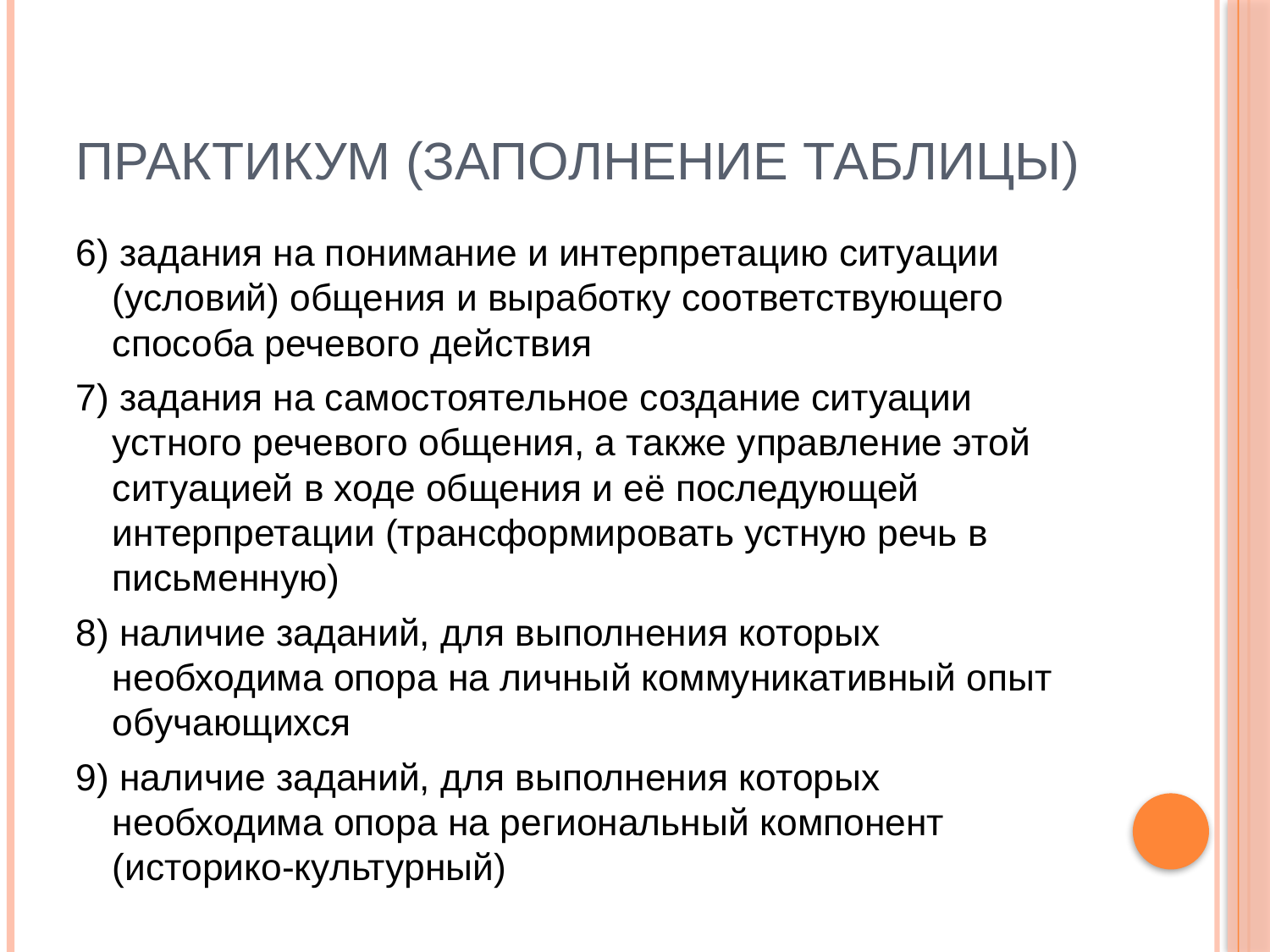

# Практикум (заполнение таблицы)
6) задания на понимание и интерпретацию ситуации (условий) общения и выработку соответствующего способа речевого действия
7) задания на самостоятельное создание ситуации устного речевого общения, а также управление этой ситуацией в ходе общения и её последующей интерпретации (трансформировать устную речь в письменную)
8) наличие заданий, для выполнения которых необходима опора на личный коммуникативный опыт обучающихся
9) наличие заданий, для выполнения которых необходима опора на региональный компонент (историко-культурный)